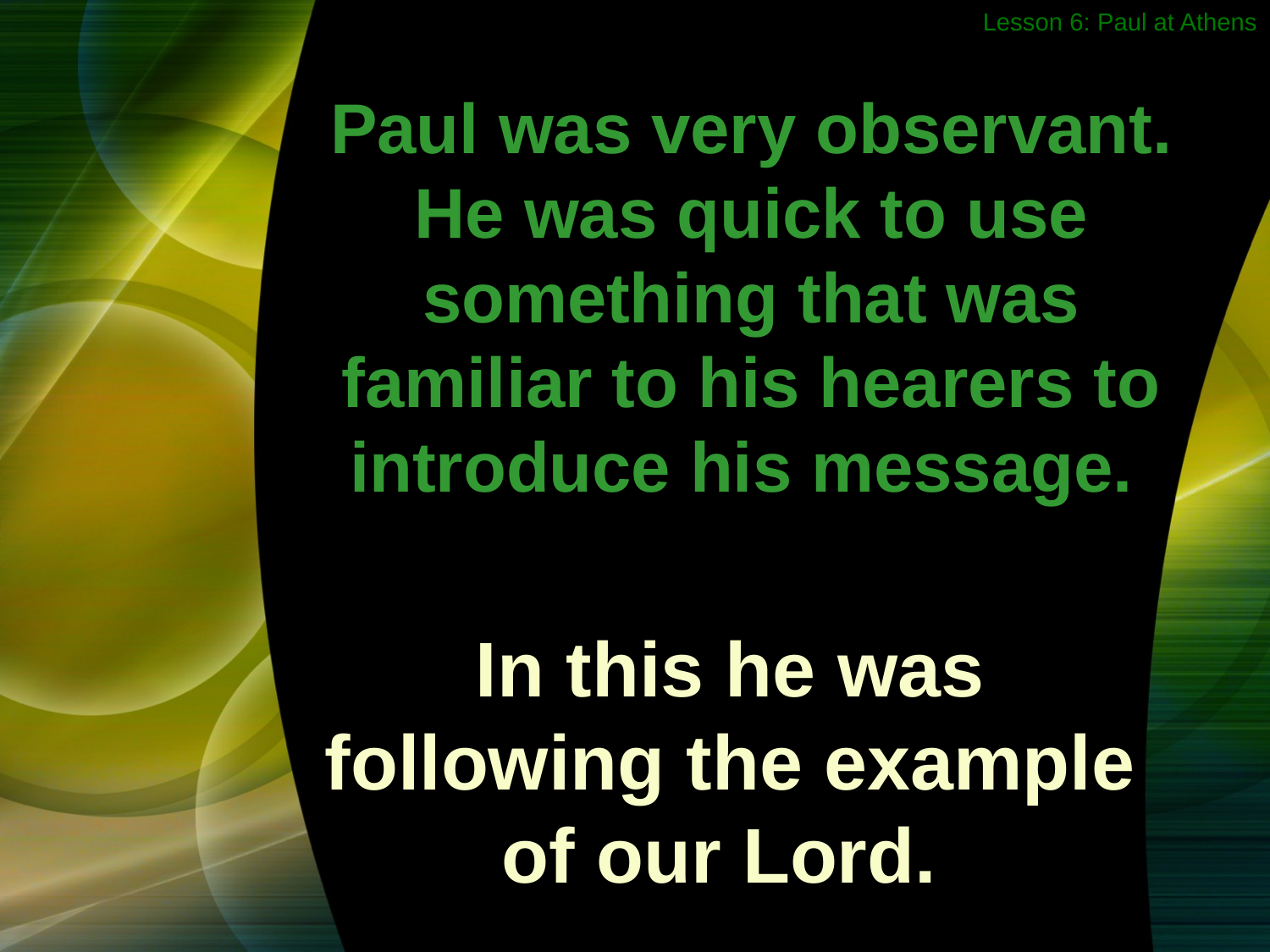

Lesson 6: Paul at Athens
Paul was very observant. He was quick to use something that was familiar to his hearers to introduce his message.
In this he was following the example of our Lord.